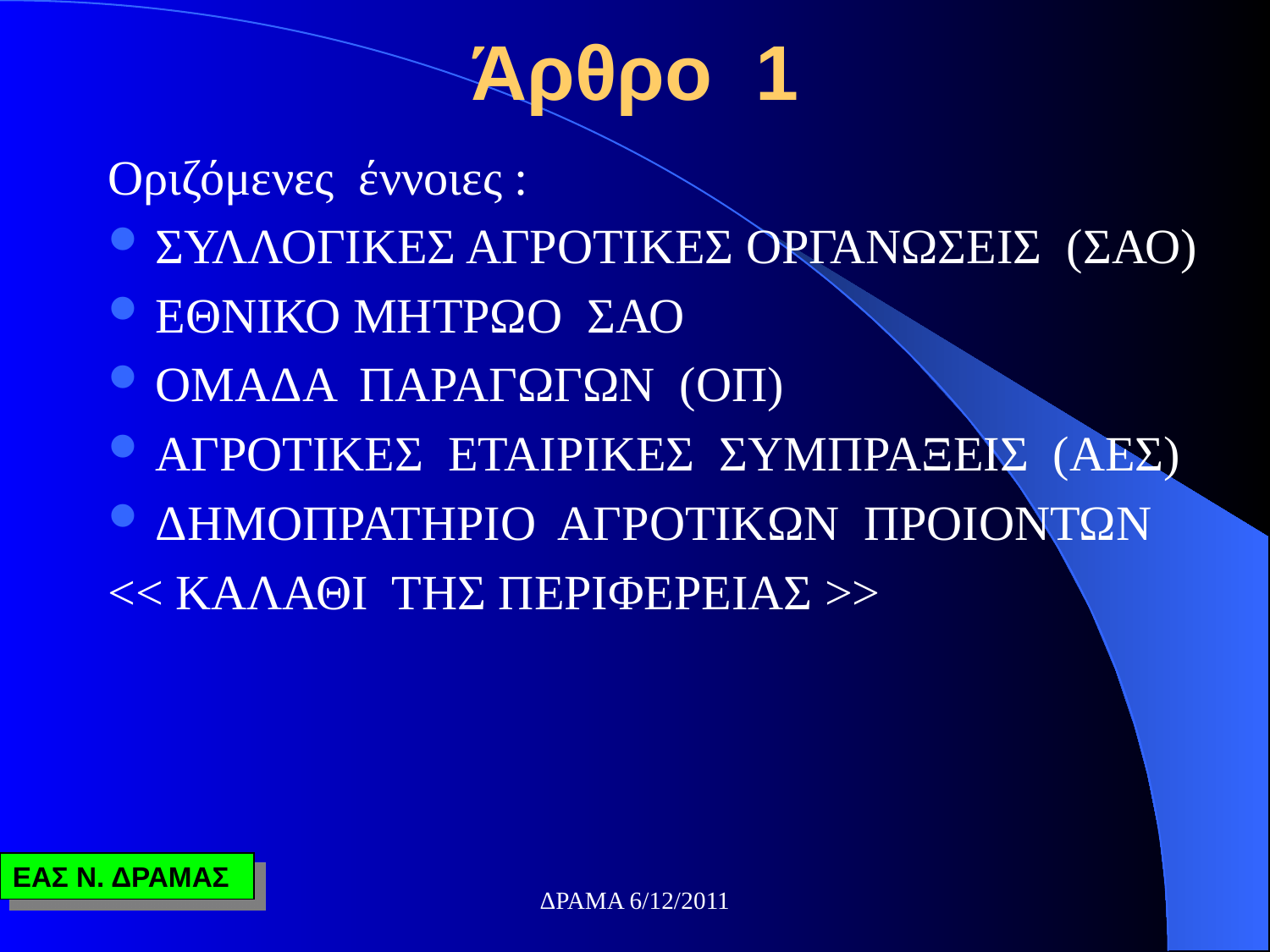

# Άρθρο  1
Οριζόμενες  έννοιες :
ΣΥΛΛΟΓΙΚΕΣ ΑΓΡΟΤΙΚΕΣ ΟΡΓΑΝΩΣΕΙΣ  (ΣΑΟ)
ΕΘΝΙΚΟ ΜΗΤΡΩΟ  ΣΑΟ
ΟΜΑΔΑ  ΠΑΡΑΓΩΓΩΝ  (ΟΠ)
ΑΓΡΟΤΙΚΕΣ  ΕΤΑΙΡΙΚΕΣ  ΣΥΜΠΡΑΞΕΙΣ  (ΑΕΣ)
ΔΗΜΟΠΡΑΤΗΡΙΟ  ΑΓΡΟΤΙΚΩΝ  ΠΡΟΙΟΝΤΩΝ
<< ΚΑΛΑΘΙ  ΤΗΣ ΠΕΡΙΦΕΡΕΙΑΣ >>
ΔΡΑΜΑ 6/12/2011